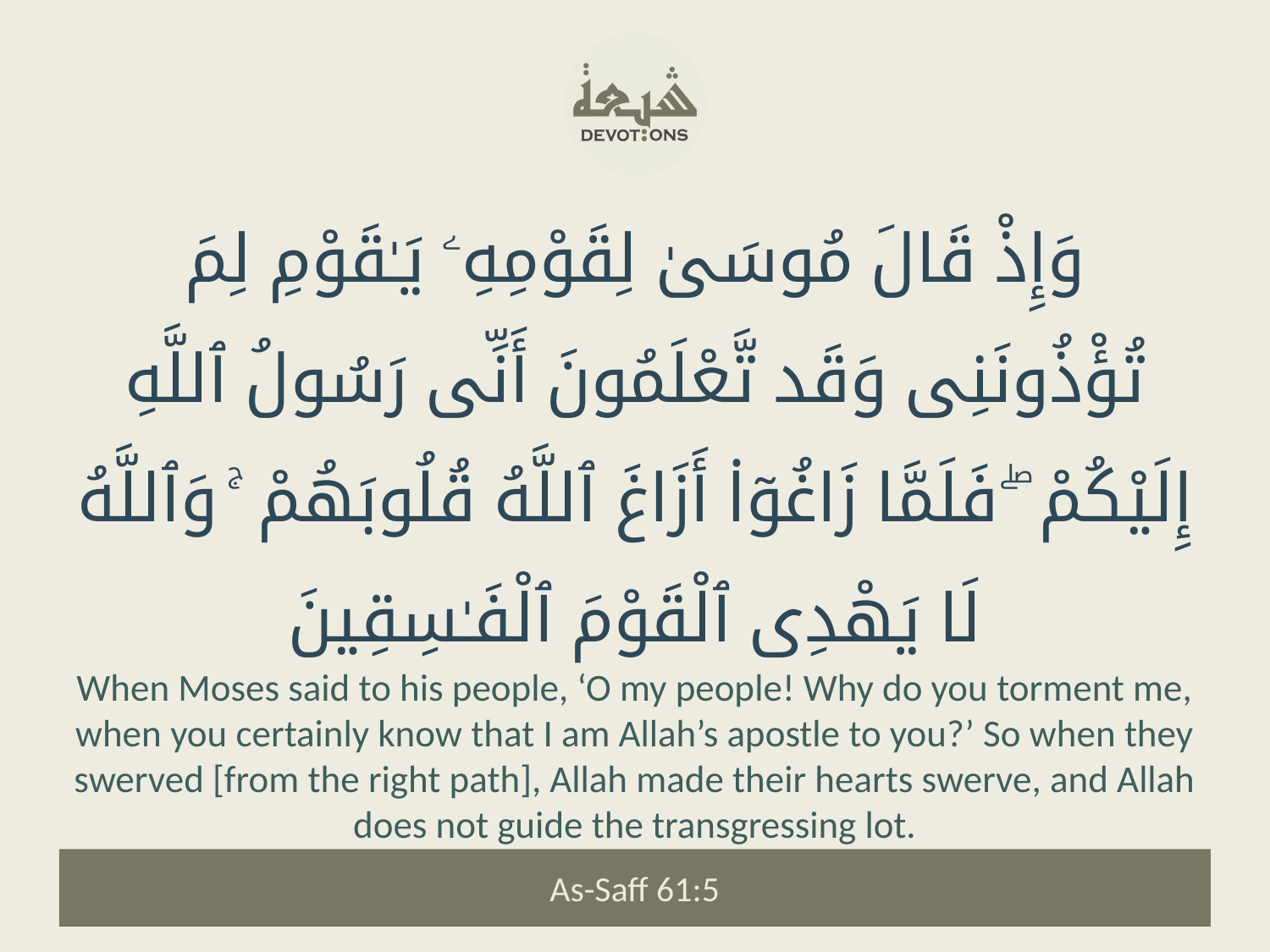

وَإِذْ قَالَ مُوسَىٰ لِقَوْمِهِۦ يَـٰقَوْمِ لِمَ تُؤْذُونَنِى وَقَد تَّعْلَمُونَ أَنِّى رَسُولُ ٱللَّهِ إِلَيْكُمْ ۖ فَلَمَّا زَاغُوٓا۟ أَزَاغَ ٱللَّهُ قُلُوبَهُمْ ۚ وَٱللَّهُ لَا يَهْدِى ٱلْقَوْمَ ٱلْفَـٰسِقِينَ
When Moses said to his people, ‘O my people! Why do you torment me, when you certainly know that I am Allah’s apostle to you?’ So when they swerved [from the right path], Allah made their hearts swerve, and Allah does not guide the transgressing lot.
As-Saff 61:5